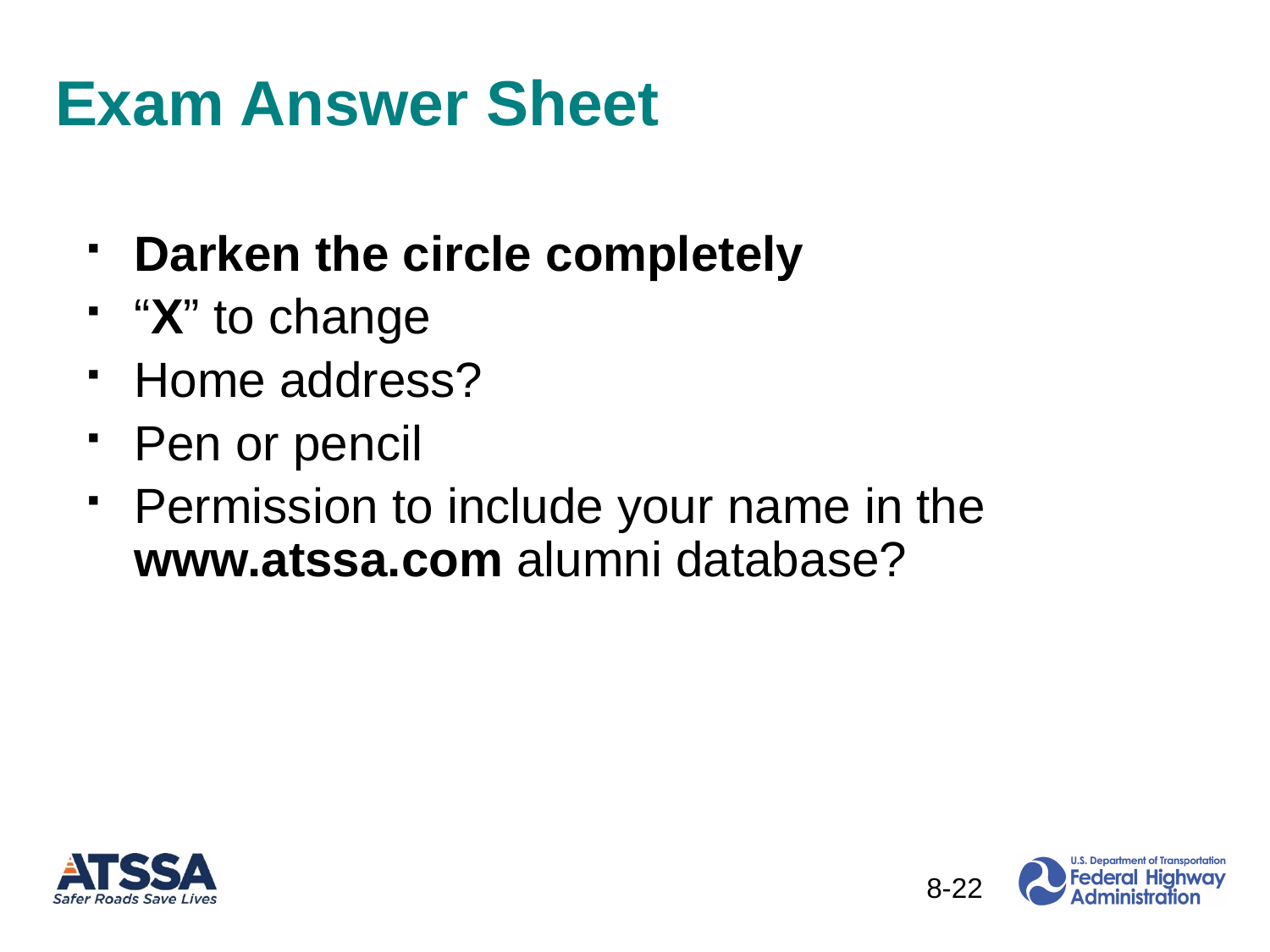

# Exam Answer Sheet
Darken the circle completely
“X” to change
Home address?
Pen or pencil
Permission to include your name in the www.atssa.com alumni database?